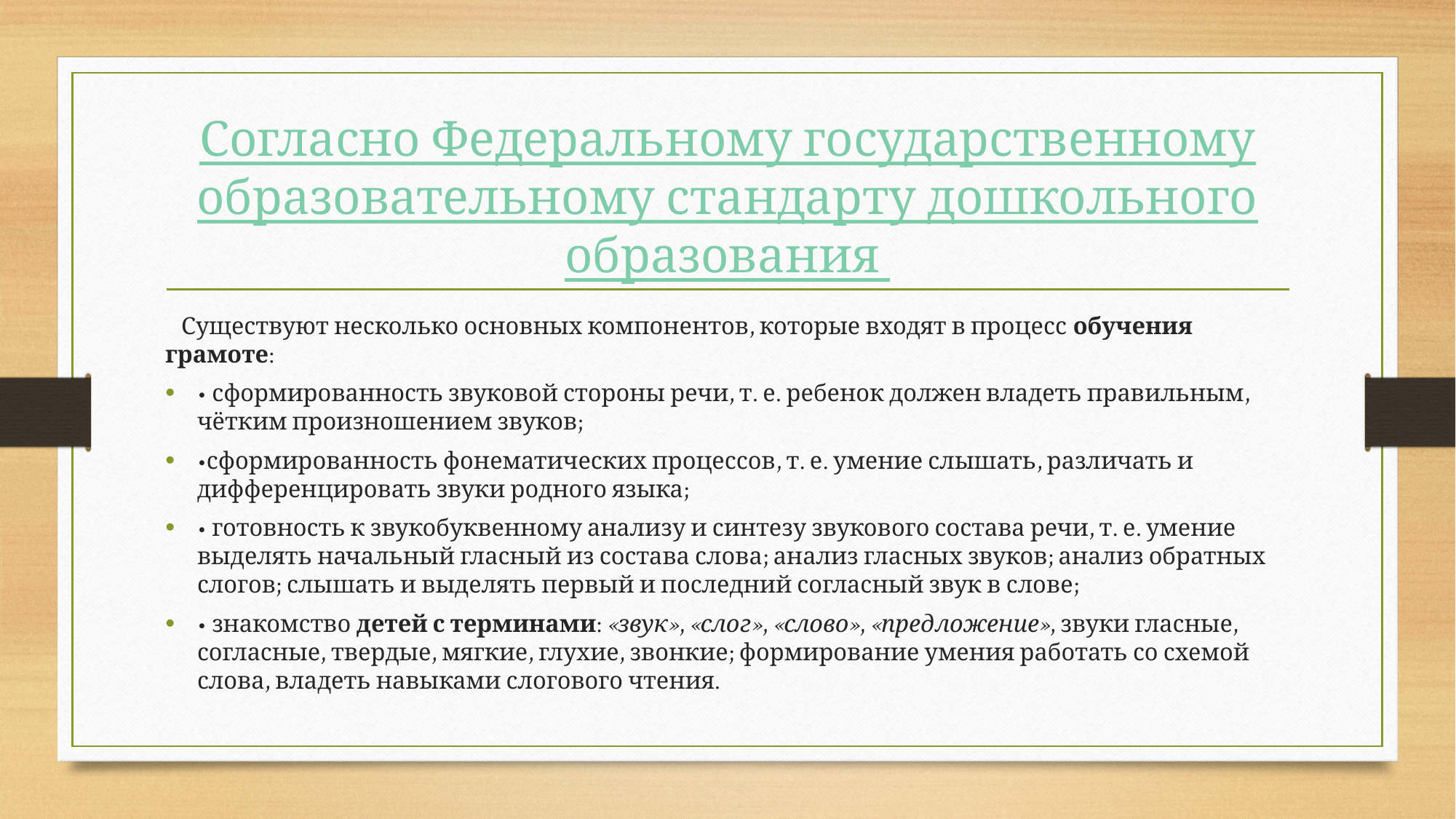

# Согласно Федеральному государственному образовательному стандарту дошкольного образования
   Существуют несколько основных компонентов, которые входят в процесс обучения грамоте:
• сформированность звуковой стороны речи, т. е. ребенок должен владеть правильным, чётким произношением звуков;
•сформированность фонематических процессов, т. е. умение слышать, различать и дифференцировать звуки родного языка;
• готовность к звукобуквенному анализу и синтезу звукового состава речи, т. е. умение выделять начальный гласный из состава слова; анализ гласных звуков; анализ обратных слогов; слышать и выделять первый и последний согласный звук в слове;
• знакомство детей с терминами: «звук», «слог», «слово», «предложение», звуки гласные, согласные, твердые, мягкие, глухие, звонкие; формирование умения работать со схемой слова, владеть навыками слогового чтения.